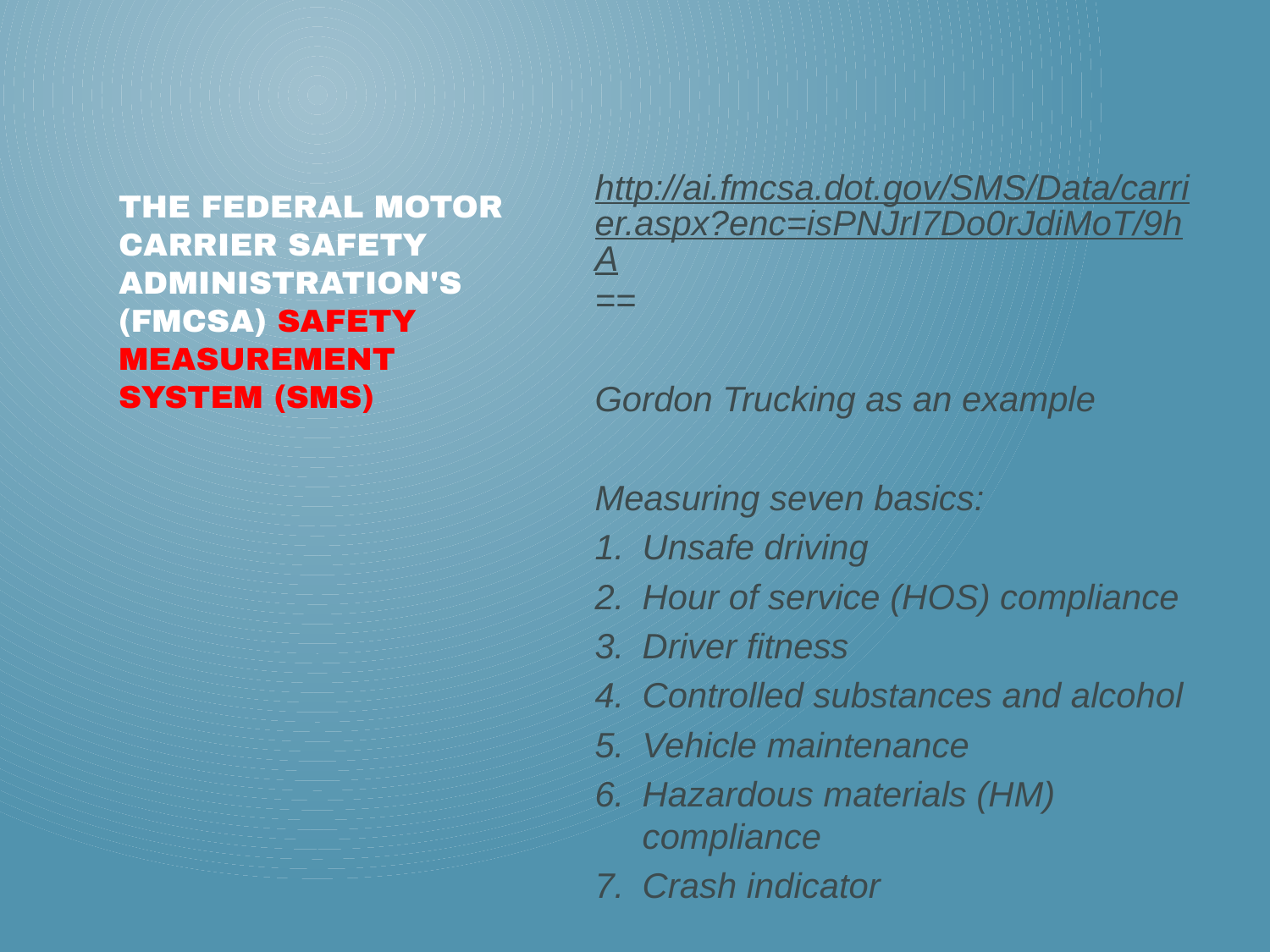

http://ai.fmcsa.dot.gov/SMS/Data/carrier.aspx?enc=isPNJrI7Do0rJdiMoT/9hA==

Gordon Trucking as an example

Measuring seven basics:
Unsafe driving
Hour of service (HOS) compliance
Driver fitness
Controlled substances and alcohol
Vehicle maintenance
Hazardous materials (HM) compliance
Crash indicator

# The Federal Motor Carrier Safety Administration's (FMCSA) Safety Measurement System (SMS)